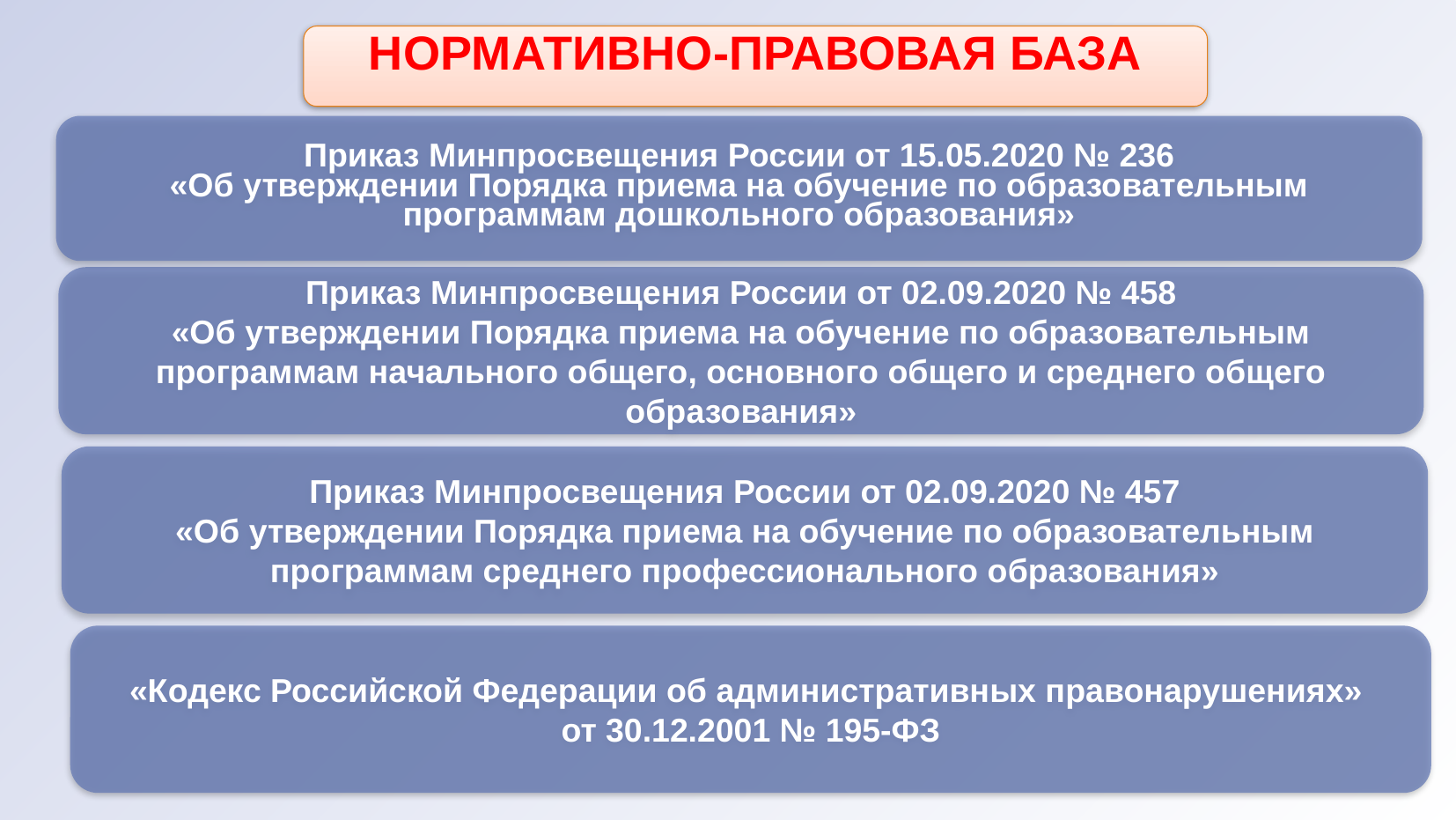

НОРМАТИВНО-ПРАВОВАЯ БАЗА

Приказ Минпросвещения России от 15.05.2020 № 236
«Об утверждении Порядка приема на обучение по образовательным программам дошкольного образования»

Приказ Минпросвещения России от 02.09.2020 № 458
«Об утверждении Порядка приема на обучение по образовательным программам начального общего, основного общего и среднего общего образования»

Приказ Минпросвещения России от 02.09.2020 № 457
«Об утверждении Порядка приема на обучение по образовательным программам среднего профессионального образования»

«Кодекс Российской Федерации об административных правонарушениях»
от 30.12.2001 № 195-ФЗ